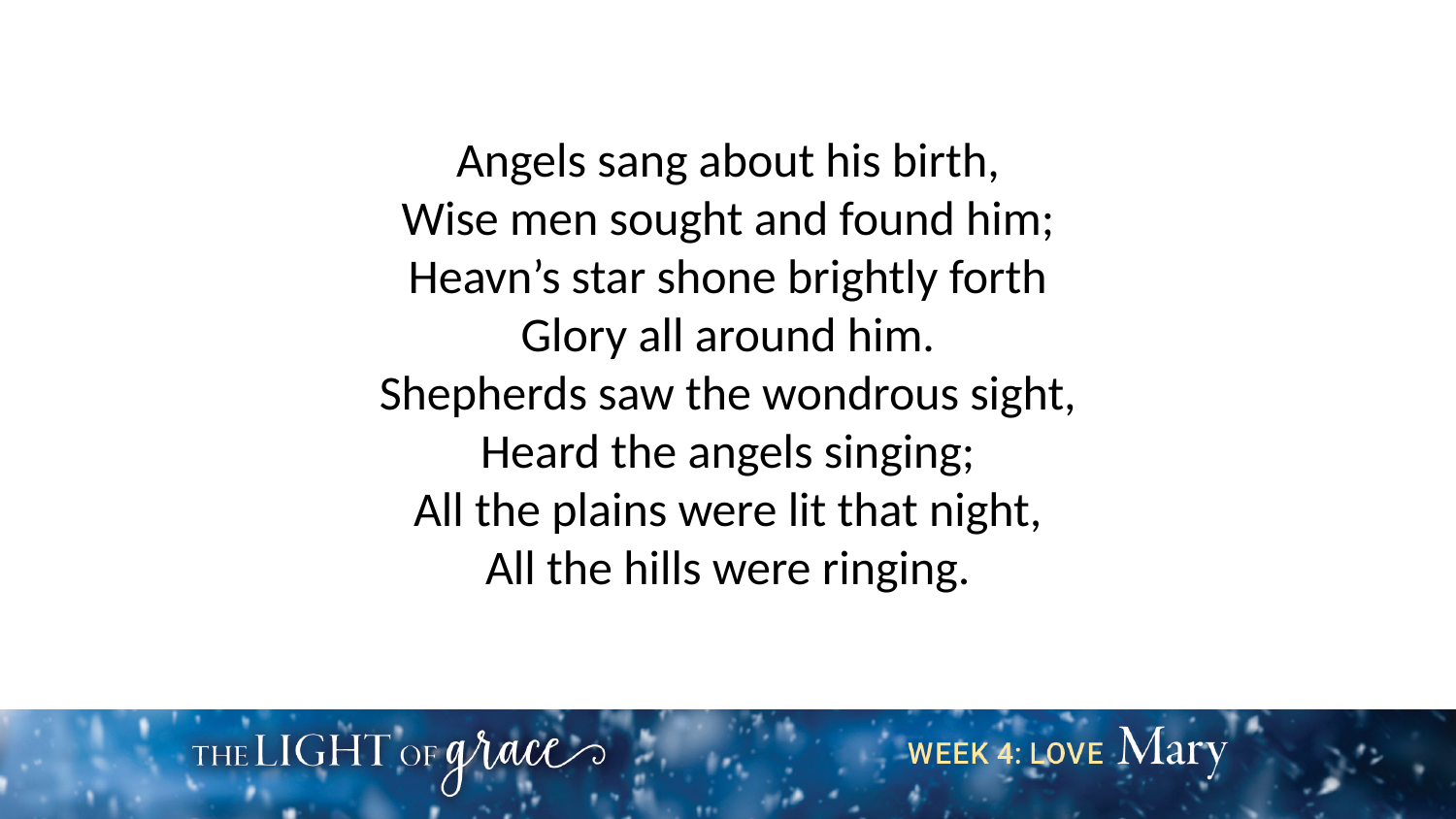

Angels sang about his birth,
Wise men sought and found him;
Heavn’s star shone brightly forth
Glory all around him.
Shepherds saw the wondrous sight,
Heard the angels singing;
All the plains were lit that night,
All the hills were ringing.